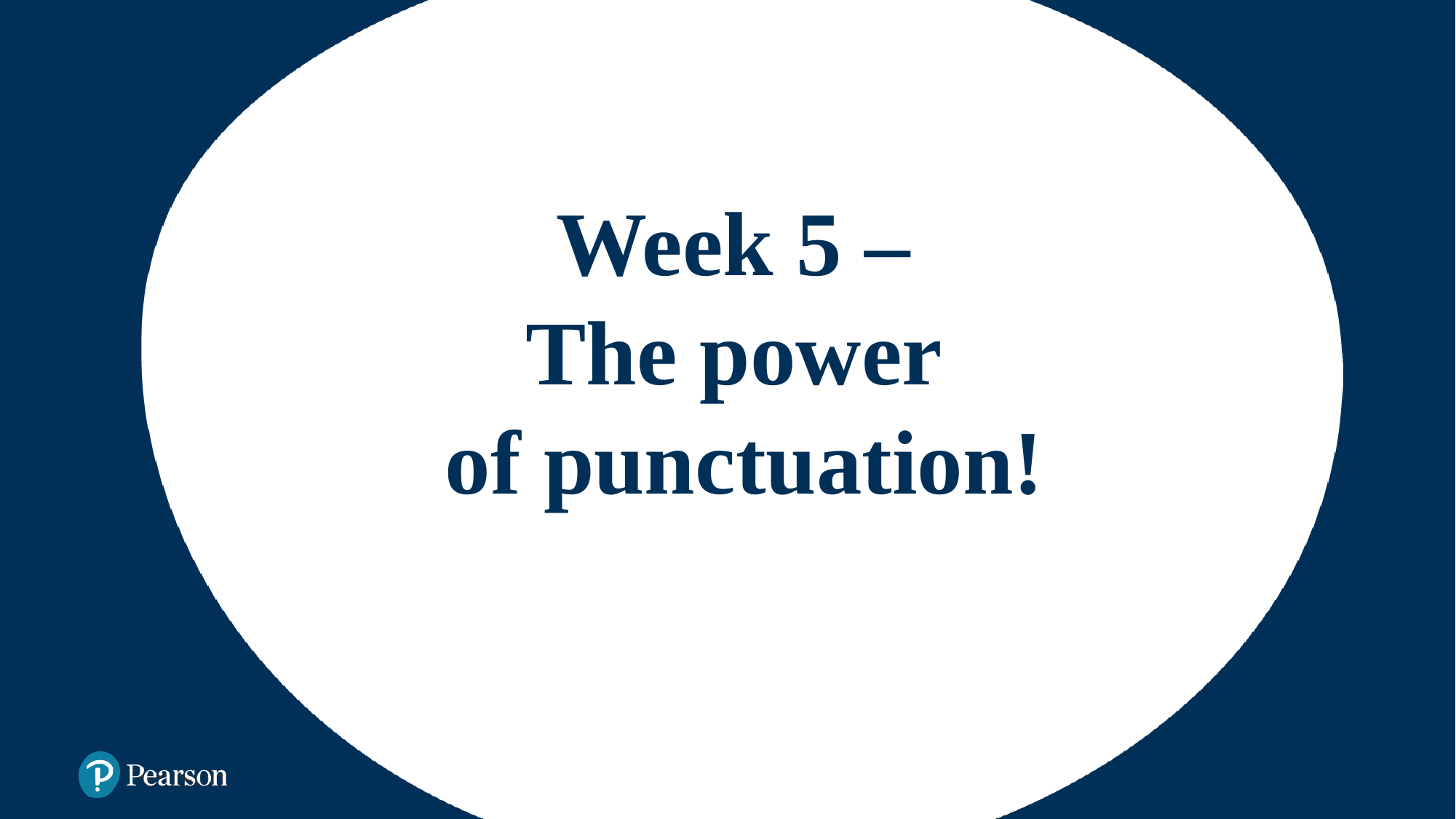

# Week 5 – The power of punctuation!